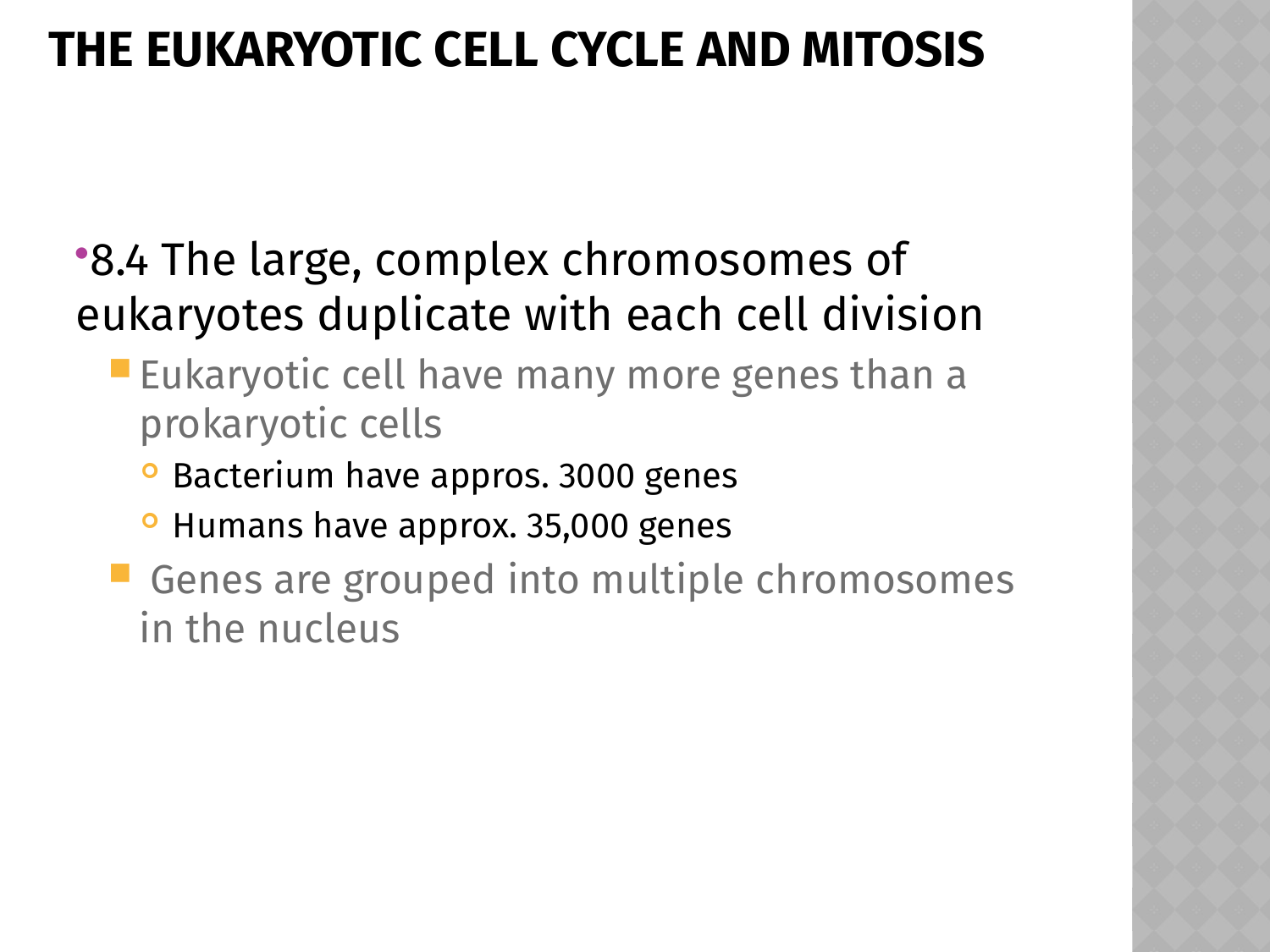

# THE EUKARYOTIC CELL CYCLE AND MITOSIS
8.4 The large, complex chromosomes of eukaryotes duplicate with each cell division
Eukaryotic cell have many more genes than a prokaryotic cells
Bacterium have appros. 3000 genes
Humans have approx. 35,000 genes
 Genes are grouped into multiple chromosomes in the nucleus